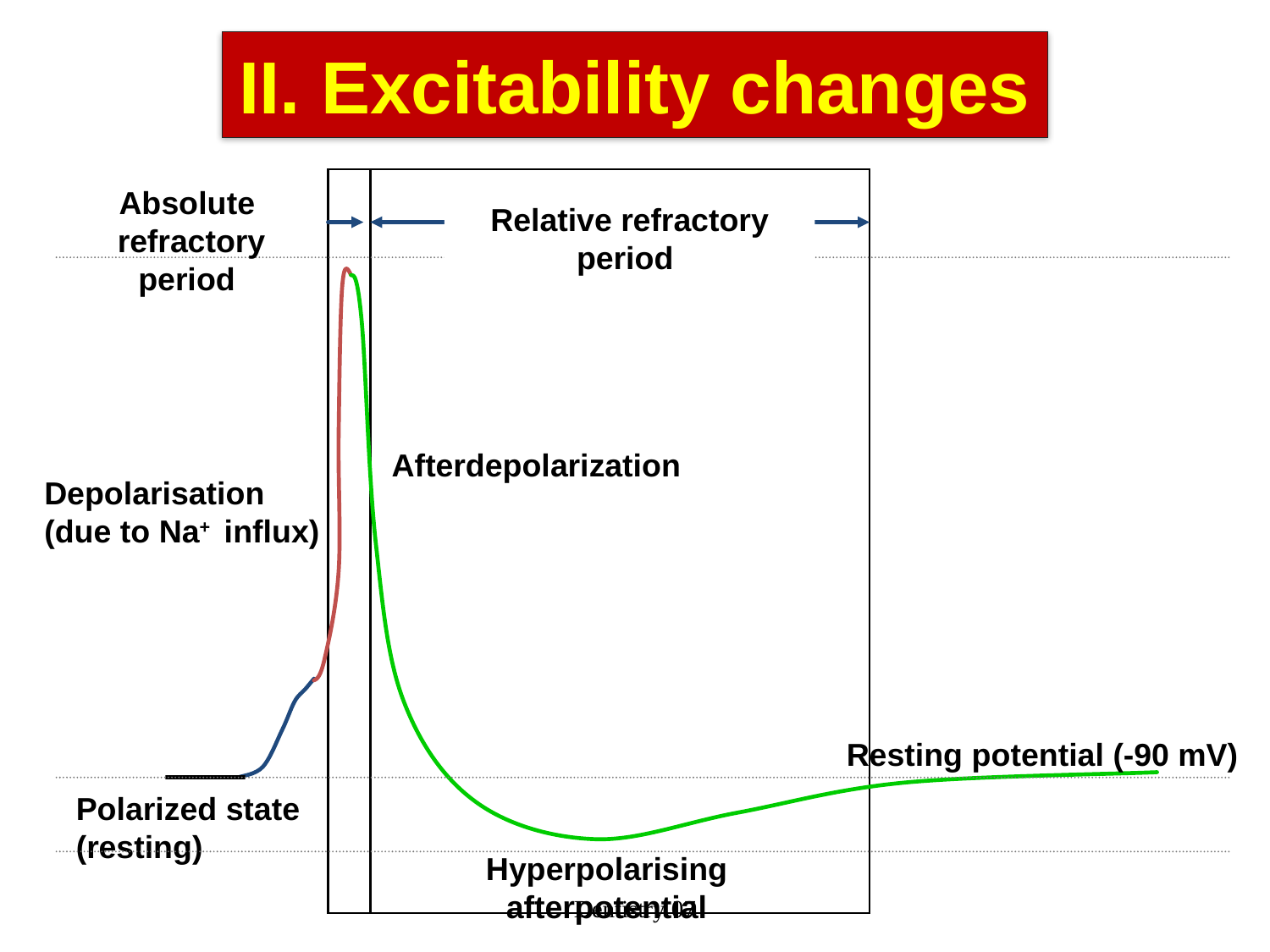

# II. Excitability changes

Absolute
refractory period
Relative refractory period

Afterdepolarization
Depolarisation
(due to Na+  influx)

Resting potential (-90 mV)

Polarized state (resting)
Hyperpolarising
afterpotential

Dentistry 07